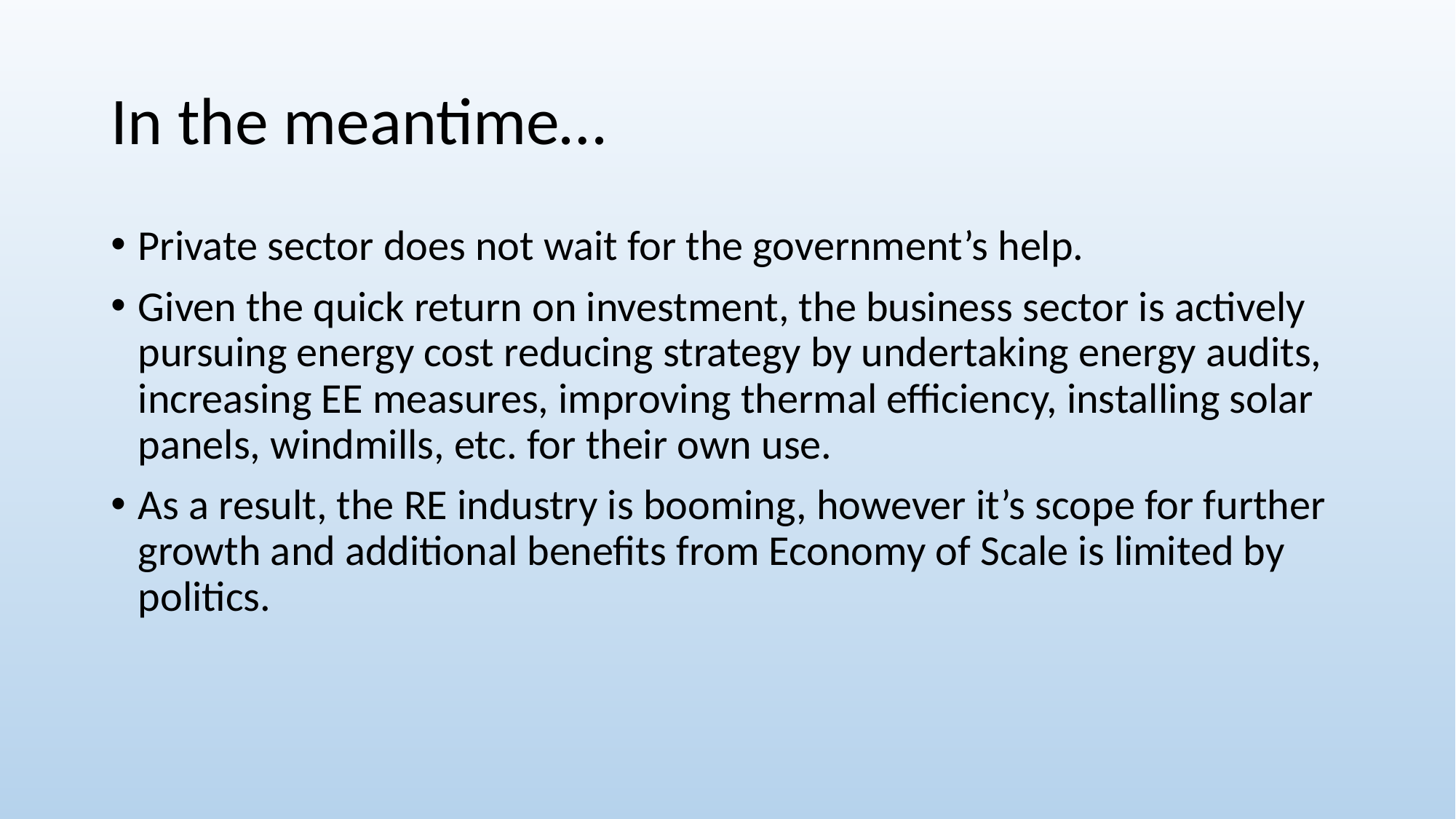

# In the meantime…
Private sector does not wait for the government’s help.
Given the quick return on investment, the business sector is actively pursuing energy cost reducing strategy by undertaking energy audits, increasing EE measures, improving thermal efficiency, installing solar panels, windmills, etc. for their own use.
As a result, the RE industry is booming, however it’s scope for further growth and additional benefits from Economy of Scale is limited by politics.